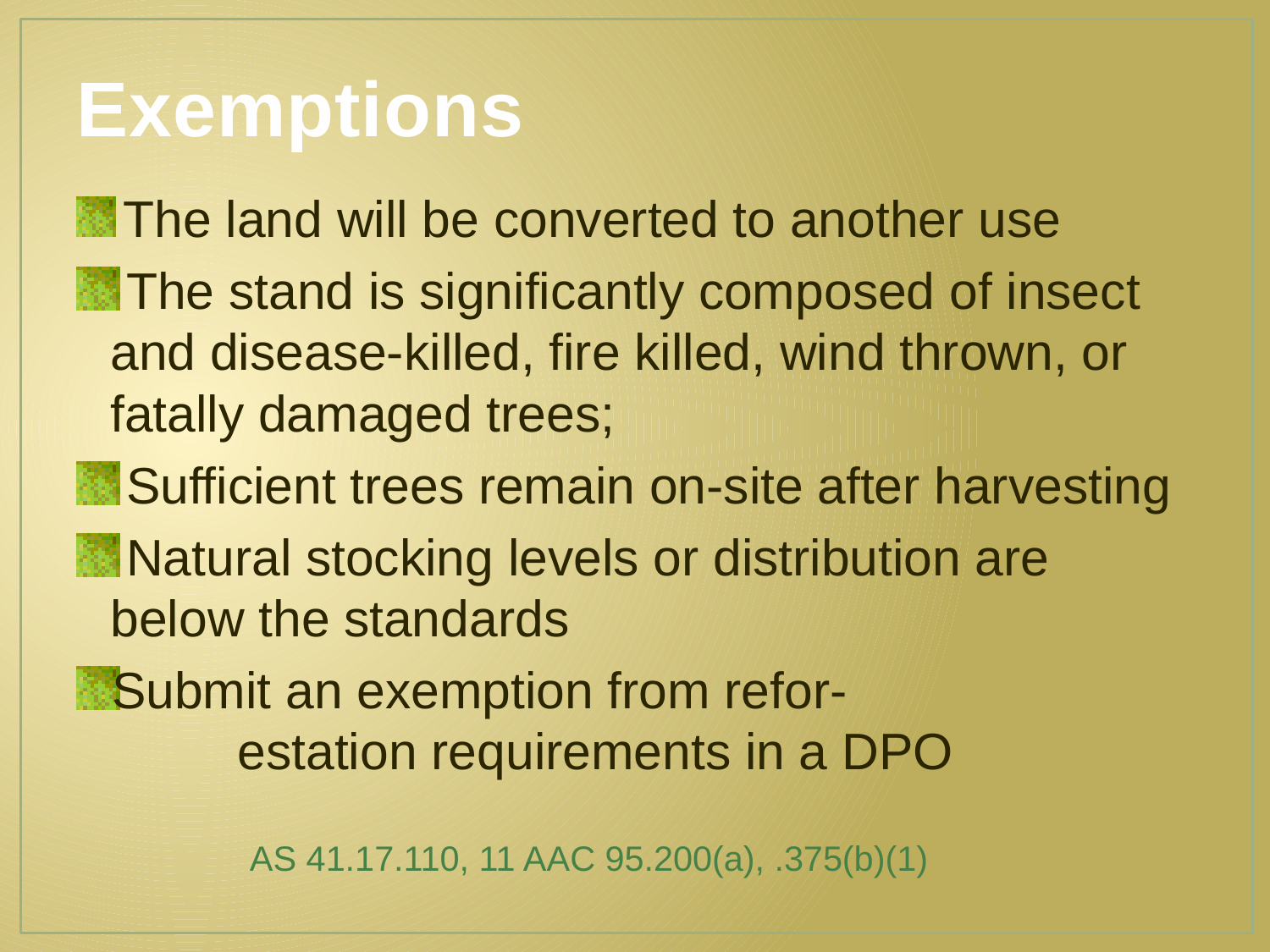

# Exemptions
 The land will be converted to another use
 The stand is significantly composed of insect and disease-killed, fire killed, wind thrown, or fatally damaged trees;
 Sufficient trees remain on-site after harvesting
 Natural stocking levels or distribution are below the standards
Submit an exemption from refor-                                  estation requirements in a DPO

		       AS 41.17.110, 11 AAC 95.200(a), .375(b)(1)